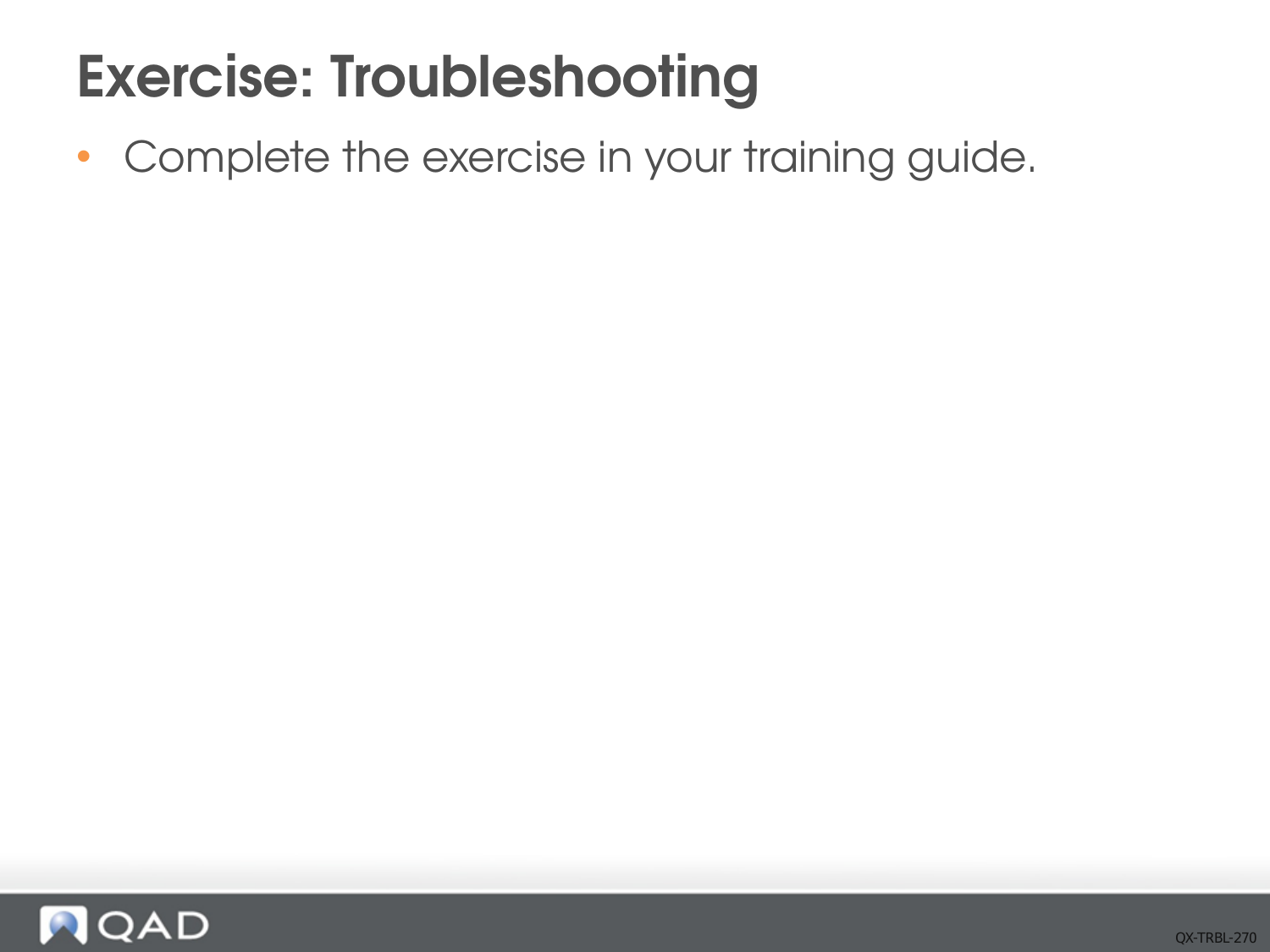

# Exercise: Troubleshooting
Complete the exercise in your training guide.

QX-TRBL-270